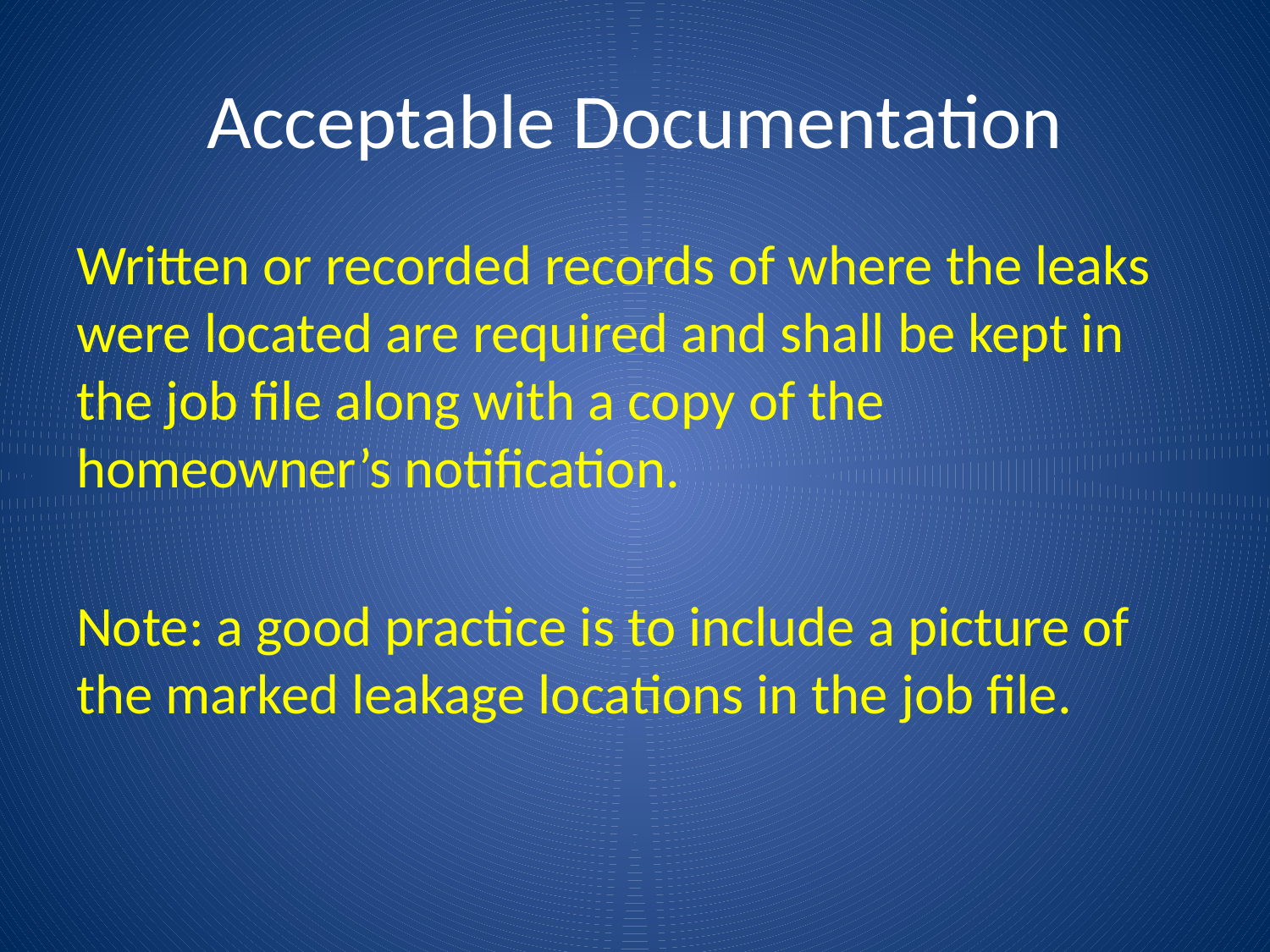

# Acceptable Documentation
Written or recorded records of where the leaks were located are required and shall be kept in the job file along with a copy of the homeowner’s notification.

Note: a good practice is to include a picture of the marked leakage locations in the job file.